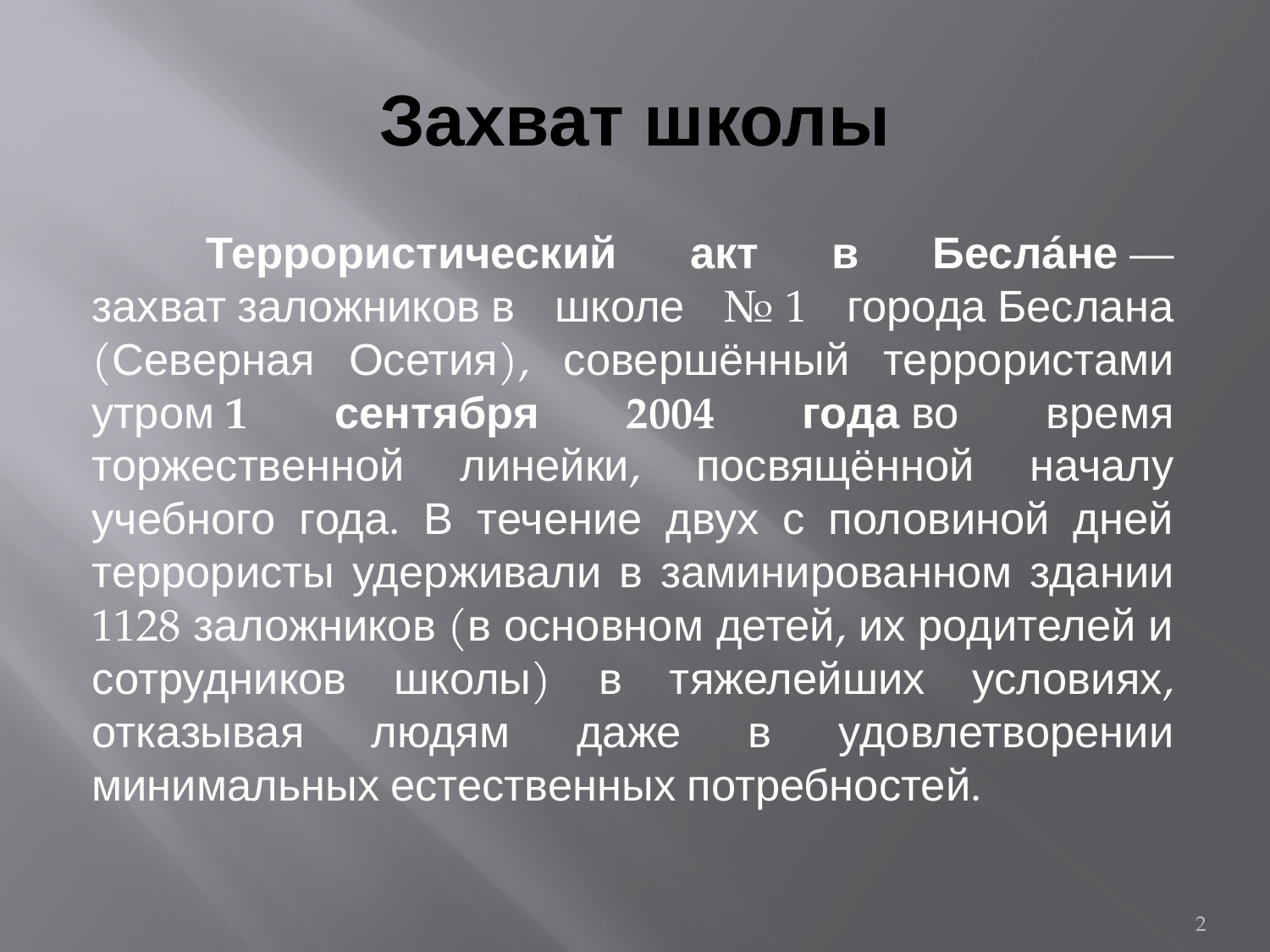

# Захват школы
	Террористический акт в Бесла́не — захват заложников в школе № 1 города Беслана (Северная Осетия), совершённый террористами утром 1 сентября 2004 года во время торжественной линейки, посвящённой началу учебного года. В течение двух с половиной дней террористы удерживали в заминированном здании 1128 заложников (в основном детей, их родителей и сотрудников школы) в тяжелейших условиях, отказывая людям даже в удовлетворении минимальных естественных потребностей.

2